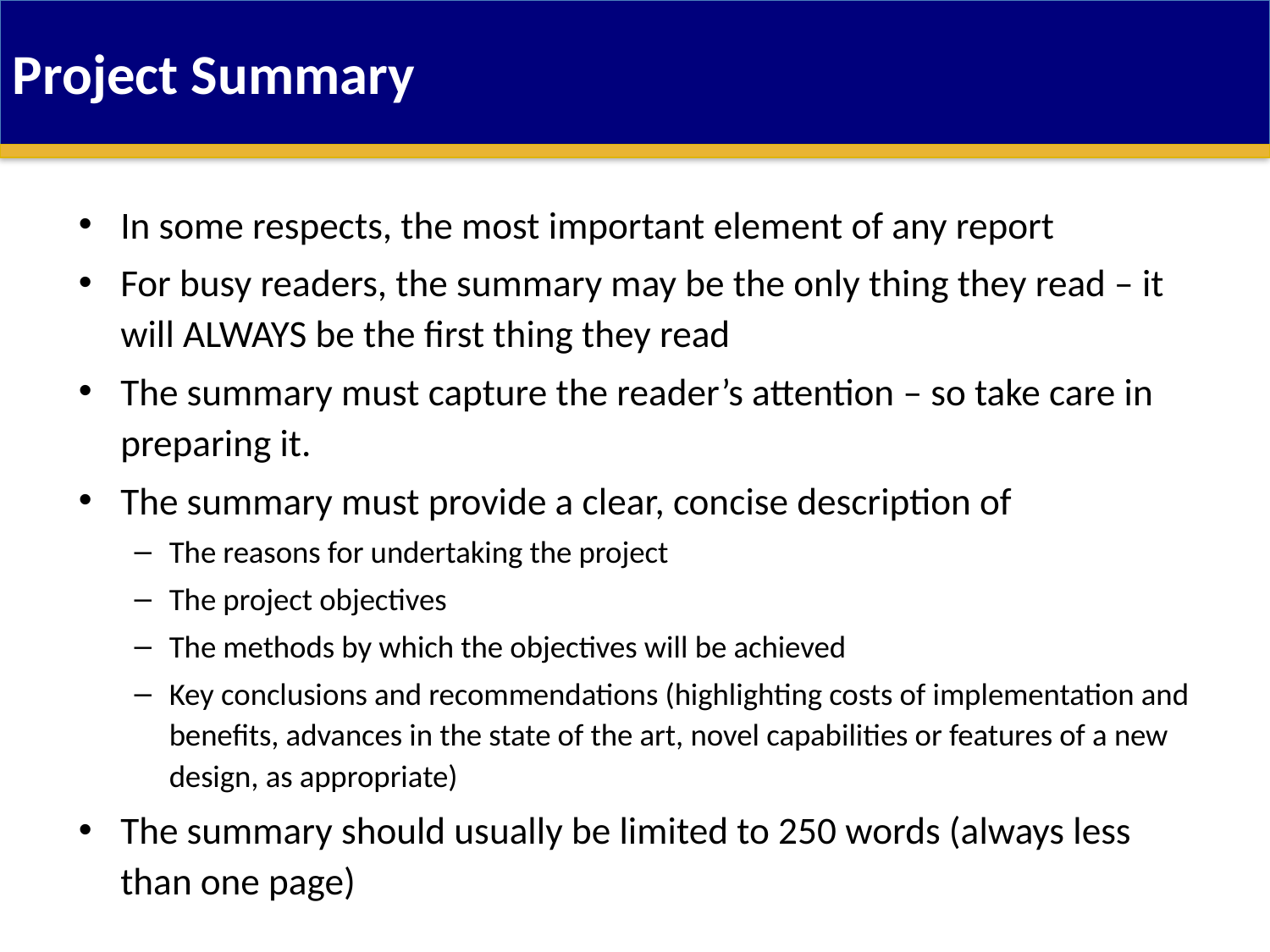

Project Summary

In some respects, the most important element of any report
For busy readers, the summary may be the only thing they read – it will ALWAYS be the first thing they read
The summary must capture the reader’s attention – so take care in preparing it.
The summary must provide a clear, concise description of
The reasons for undertaking the project
The project objectives
The methods by which the objectives will be achieved
Key conclusions and recommendations (highlighting costs of implementation and benefits, advances in the state of the art, novel capabilities or features of a new design, as appropriate)
The summary should usually be limited to 250 words (always less than one page)